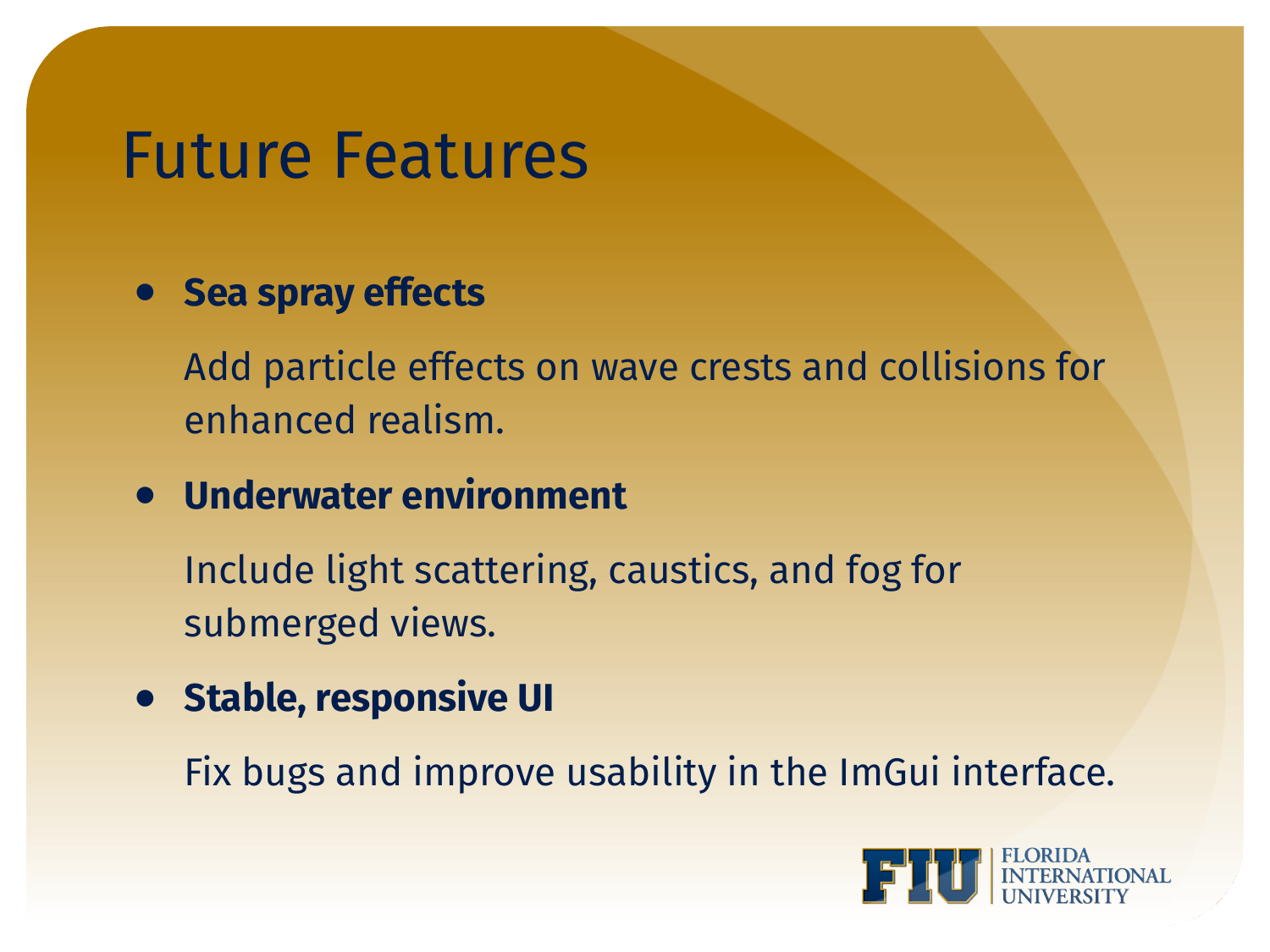

# Future Features
Sea spray effects
Add particle effects on wave crests and collisions for enhanced realism.
Underwater environment
Include light scattering, caustics, and fog for submerged views.
Stable, responsive UI
Fix bugs and improve usability in the ImGui interface.